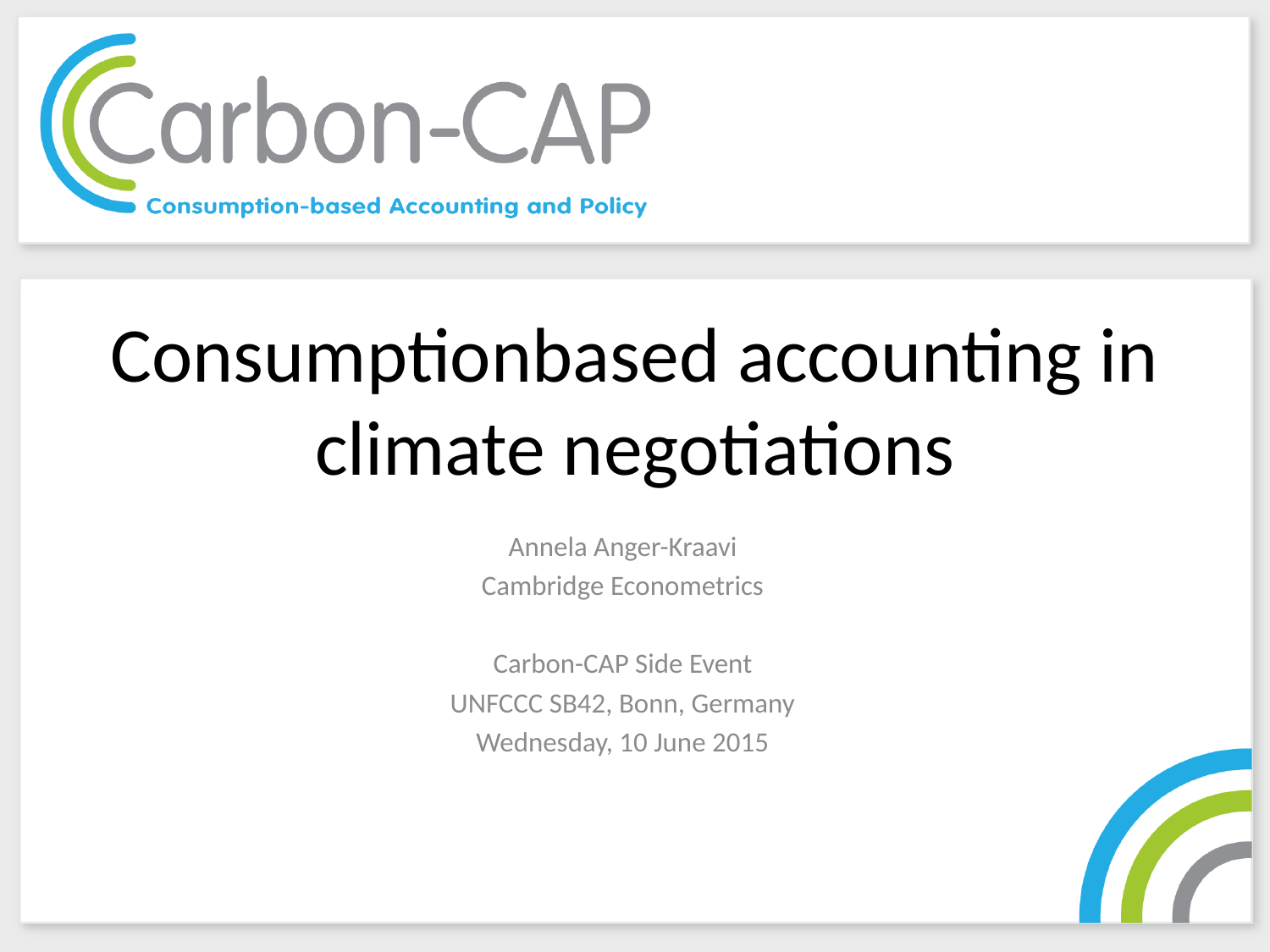

# Consumptionbased accounting in climate negotiations
Annela Anger-Kraavi
Cambridge Econometrics

Carbon-CAP Side Event
UNFCCC SB42, Bonn, Germany
Wednesday, 10 June 2015